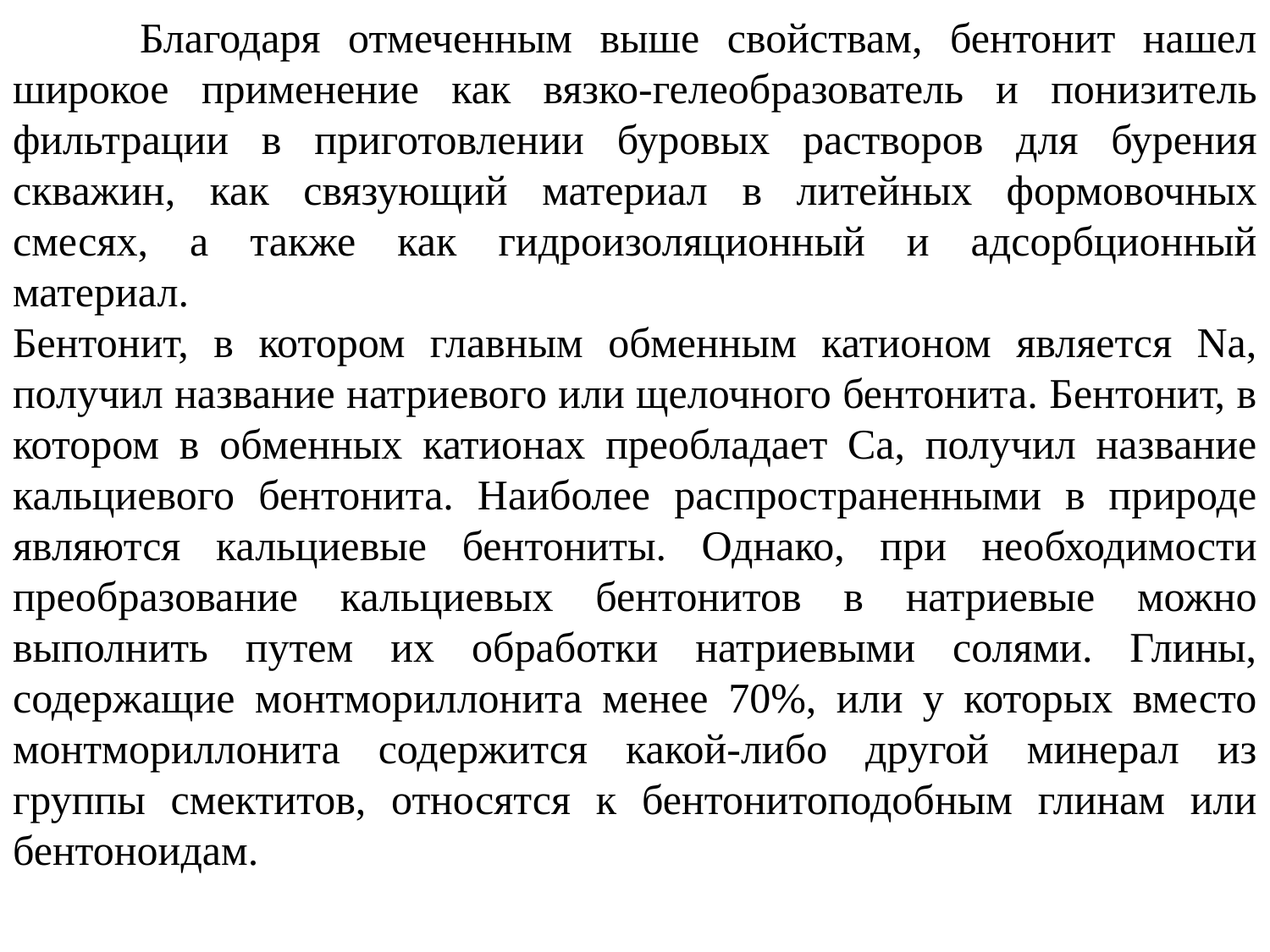

Благодаря отмеченным выше свойствам, бентонит нашел широкое применение как вязко-гелеобразователь и понизитель фильтрации в приготовлении буровых растворов для бурения скважин, как связующий материал в литейных формовочных смесях, а также как гидроизоляционный и адсорбционный материал.
Бентонит, в котором главным обменным катионом является Na, получил название натриевого или щелочного бентонита. Бентонит, в котором в обменных катионах преобладает Ca, получил название кальциевого бентонита. Наиболее распространенными в природе являются кальциевые бентониты. Однако, при необходимости преобразование кальциевых бентонитов в натриевые можно выполнить путем их обработки натриевыми солями. Глины, содержащие монтмориллонита менее 70%, или у которых вместо монтмориллонита содержится какой-либо другой минерал из группы смектитов, относятся к бентонитоподобным глинам или бентоноидам.